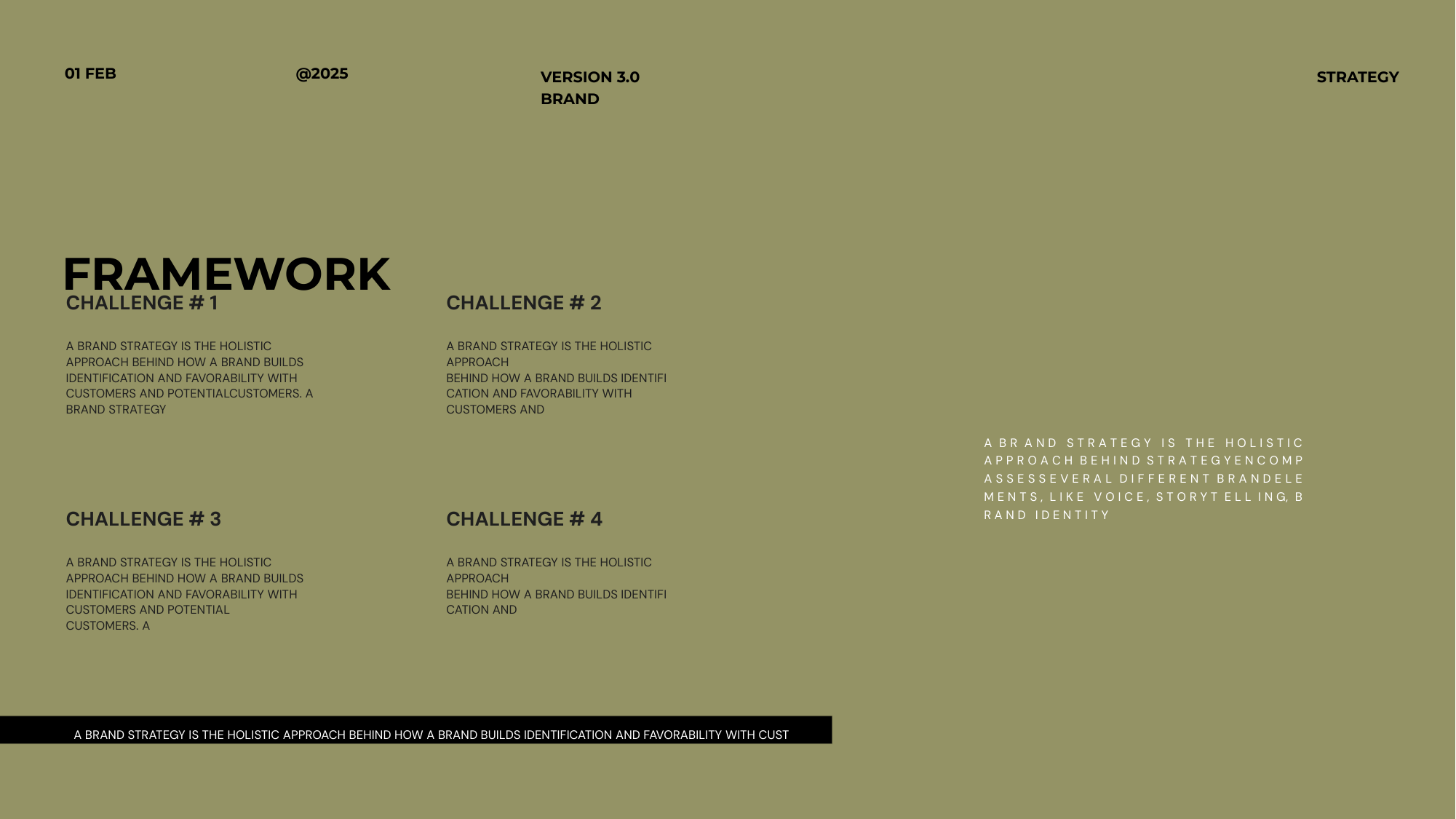

01 FEB
@2025
VERSION 3.0
BRAND
STRATEGY
FRAMEWORK

CHALLENGE # 1
CHALLENGE # 2
A BRAND STRATEGY IS THE HOLISTIC APPROACH BEHIND HOW A BRAND BUILDS IDENTIFICATION AND FAVORABILITY WITH CUSTOMERS AND POTENTIALCUSTOMERS. A BRAND STRATEGY
A BRAND STRATEGY IS THE HOLISTIC APPROACH
BEHIND HOW A BRAND BUILDS IDENTIFI
CATION AND FAVORABILITY WITH CUSTOMERS AND
A  B R  A N D   S T R A T E G Y   I S   T H E   H O L I S T I C A P P R O A C H  B E H I N D  S T R A T E G Y E N C O M P A S S E S S E V E R A L  D I F F E R E N T  B R A N D E L E M E N T S ,  L I K E   V O I C E ,  S T O R Y T  E L L  I N G,  B R A N D   I D E N T I T Y
CHALLENGE # 3
CHALLENGE # 4
A BRAND STRATEGY IS THE HOLISTIC APPROACH BEHIND HOW A BRAND BUILDS IDENTIFICATION AND FAVORABILITY WITH CUSTOMERS AND POTENTIAL
CUSTOMERS. A
A BRAND STRATEGY IS THE HOLISTIC APPROACH
BEHIND HOW A BRAND BUILDS IDENTIFI
CATION AND

A BRAND STRATEGY IS THE HOLISTIC APPROACH BEHIND HOW A BRAND BUILDS IDENTIFICATION AND FAVORABILITY WITH CUST